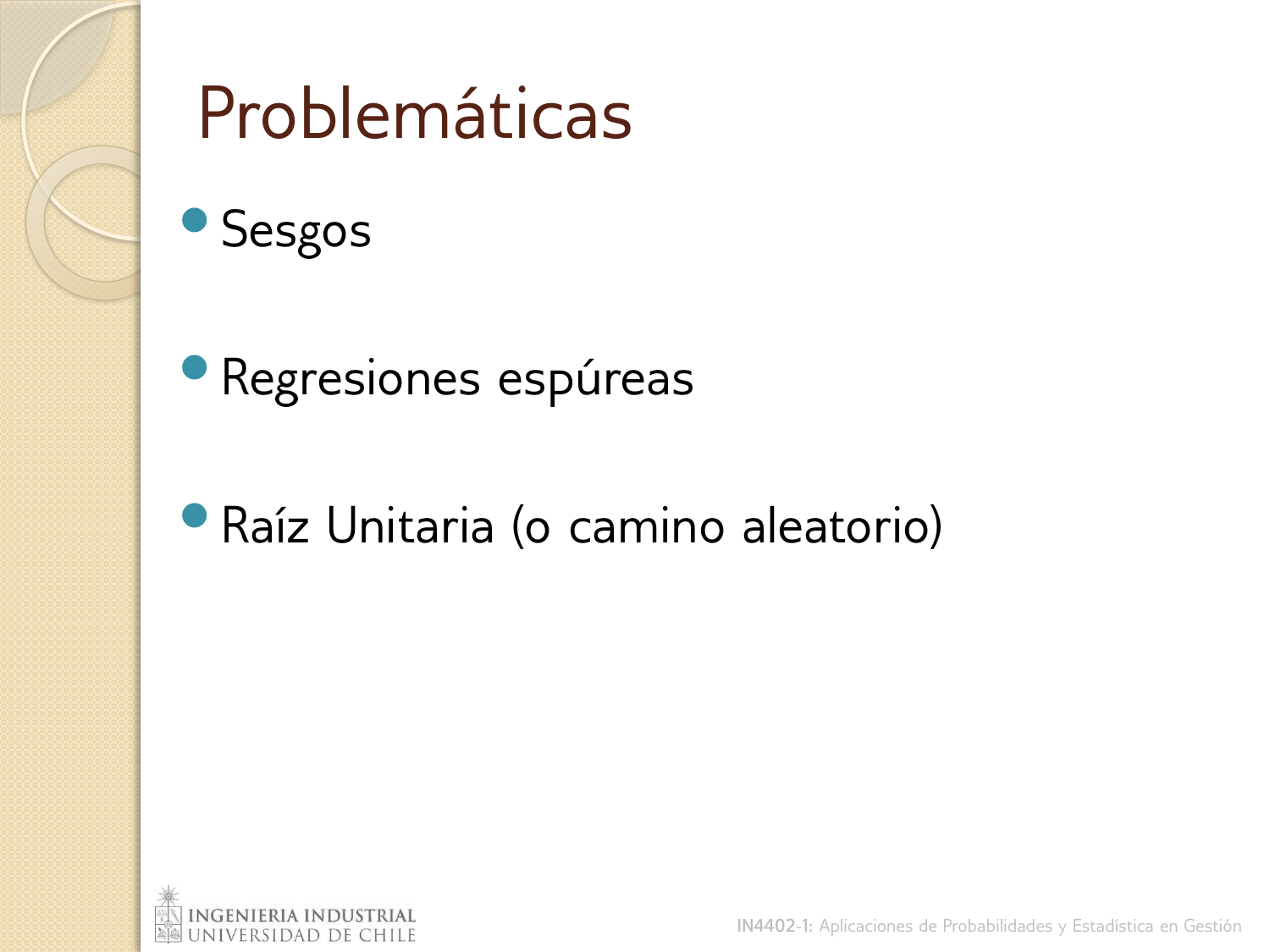

# Problemáticas
Sesgos

Regresiones espúreas

Raíz Unitaria (o camino aleatorio)